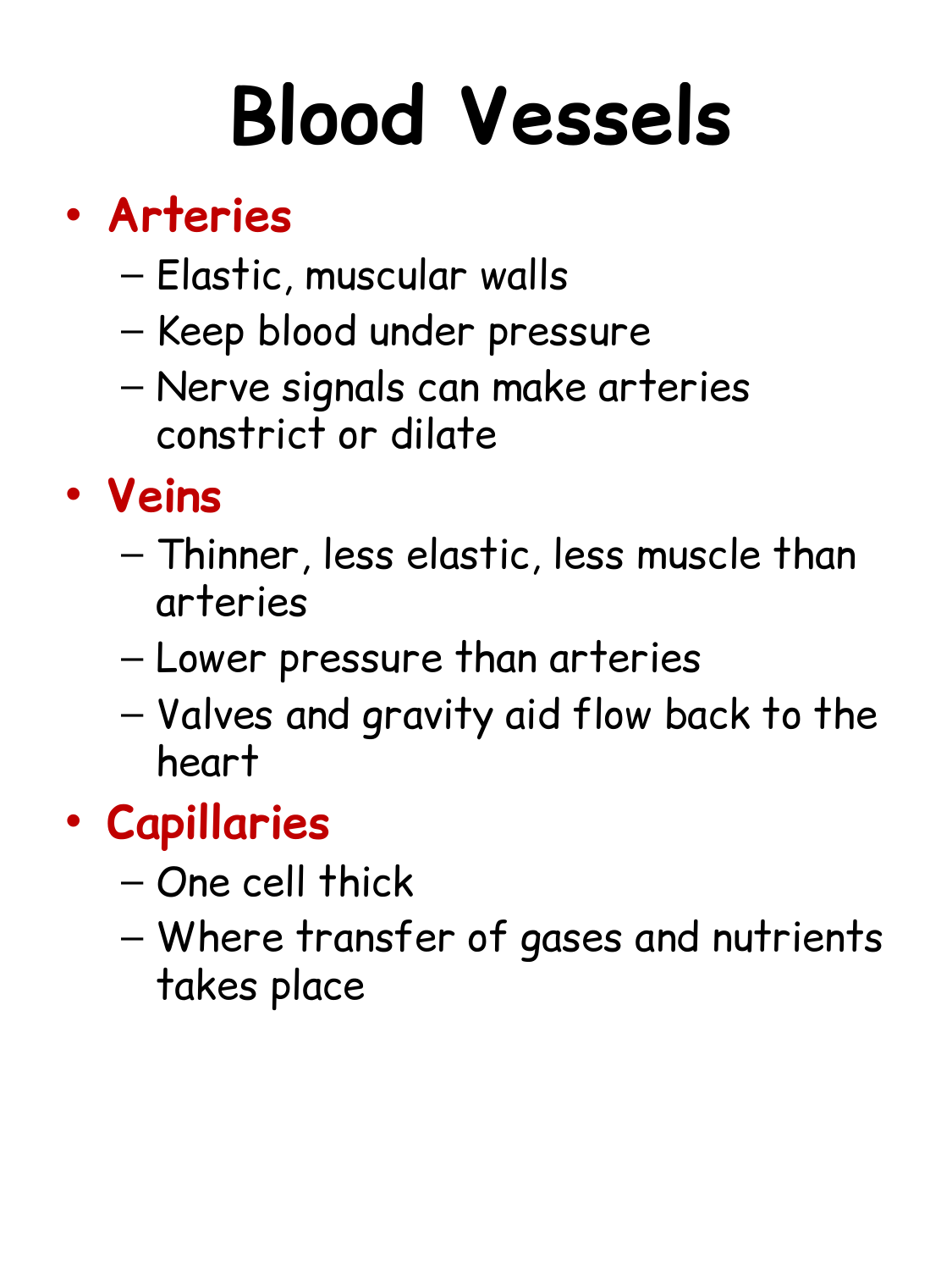

# Blood Vessels
Arteries
Elastic, muscular walls
Keep blood under pressure
Nerve signals can make arteries constrict or dilate
Veins
Thinner, less elastic, less muscle than arteries
Lower pressure than arteries
Valves and gravity aid flow back to the heart
Capillaries
One cell thick
Where transfer of gases and nutrients takes place